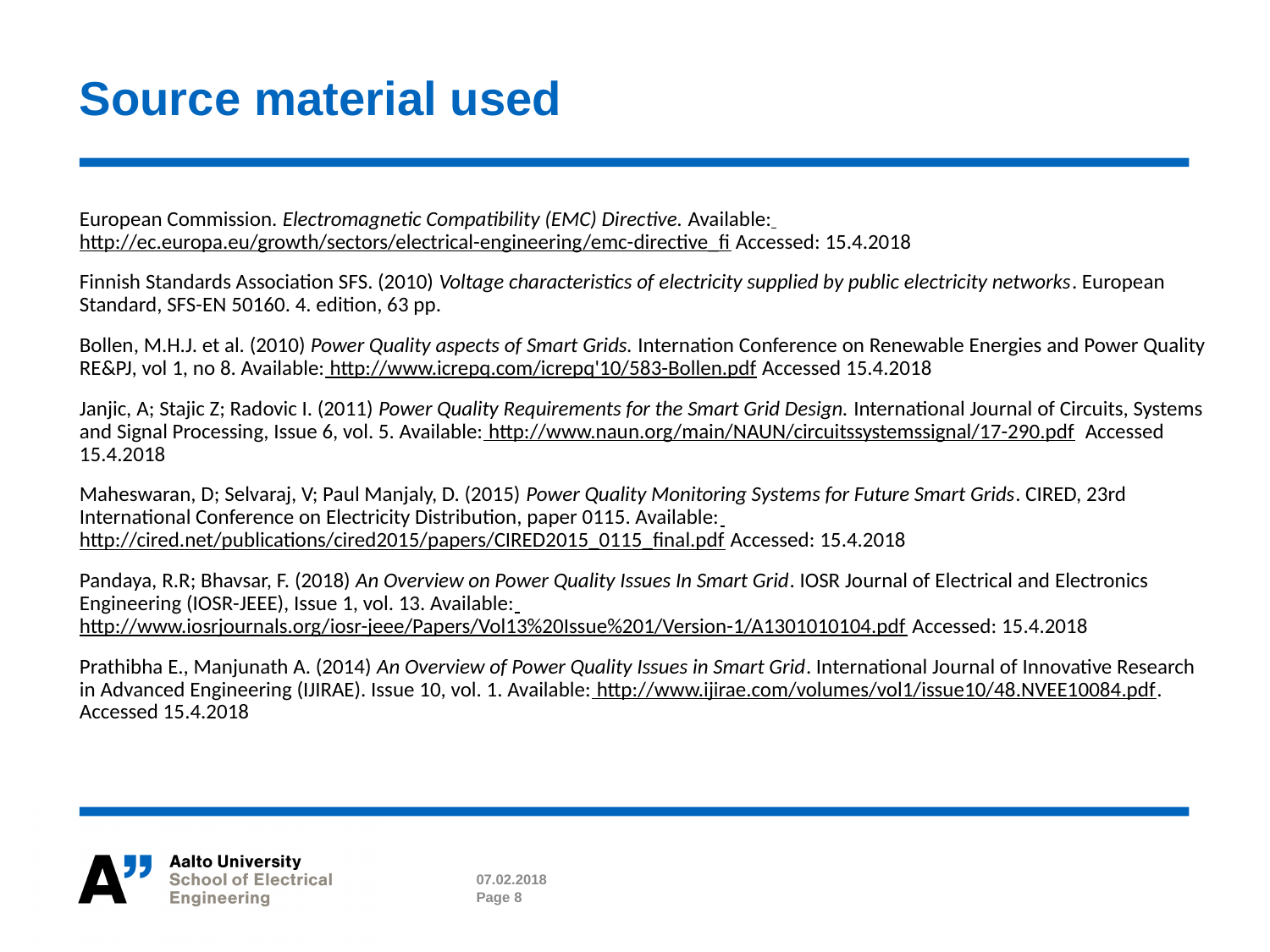

# Source material used
European Commission. Electromagnetic Compatibility (EMC) Directive. Available: http://ec.europa.eu/growth/sectors/electrical-engineering/emc-directive_fi Accessed: 15.4.2018
Finnish Standards Association SFS. (2010) Voltage characteristics of electricity supplied by public electricity networks. European Standard, SFS-EN 50160. 4. edition, 63 pp.
Bollen, M.H.J. et al. (2010) Power Quality aspects of Smart Grids. Internation Conference on Renewable Energies and Power Quality RE&PJ, vol 1, no 8. Available: http://www.icrepq.com/icrepq'10/583-Bollen.pdf Accessed 15.4.2018
Janjic, A; Stajic Z; Radovic I. (2011) Power Quality Requirements for the Smart Grid Design. International Journal of Circuits, Systems and Signal Processing, Issue 6, vol. 5. Available: http://www.naun.org/main/NAUN/circuitssystemssignal/17-290.pdf  Accessed 15.4.2018
Maheswaran, D; Selvaraj, V; Paul Manjaly, D. (2015) Power Quality Monitoring Systems for Future Smart Grids. CIRED, 23rd International Conference on Electricity Distribution, paper 0115. Available: http://cired.net/publications/cired2015/papers/CIRED2015_0115_final.pdf Accessed: 15.4.2018
Pandaya, R.R; Bhavsar, F. (2018) An Overview on Power Quality Issues In Smart Grid. IOSR Journal of Electrical and Electronics Engineering (IOSR-JEEE), Issue 1, vol. 13. Available: http://www.iosrjournals.org/iosr-jeee/Papers/Vol13%20Issue%201/Version-1/A1301010104.pdf Accessed: 15.4.2018
Prathibha E., Manjunath A. (2014) An Overview of Power Quality Issues in Smart Grid. International Journal of Innovative Research in Advanced Engineering (IJIRAE). Issue 10, vol. 1. Available: http://www.ijirae.com/volumes/vol1/issue10/48.NVEE10084.pdf. Accessed 15.4.2018

07.02.2018
Page 8